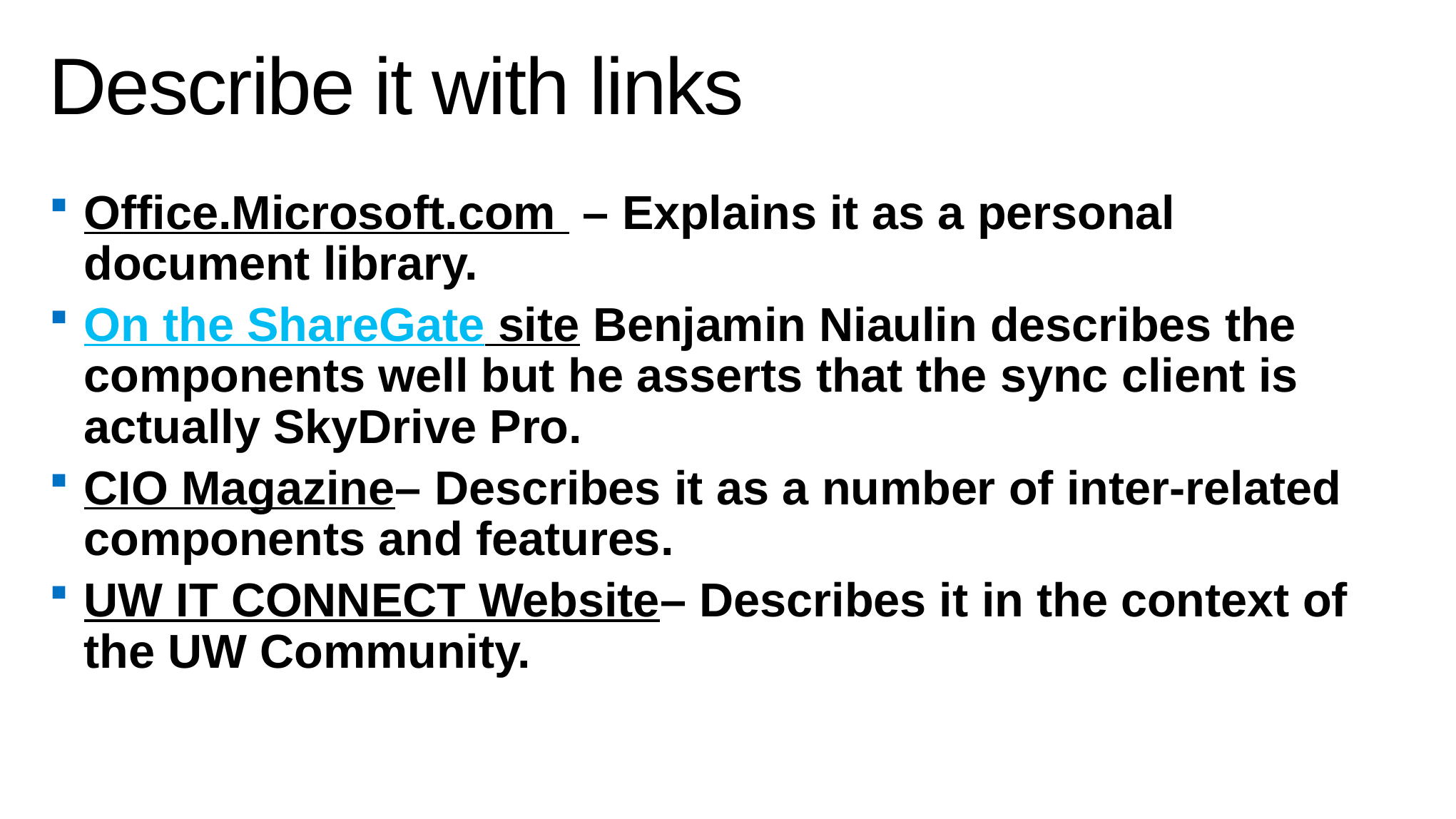

# Describe it with links
Office.Microsoft.com  – Explains it as a personal document library.
On the ShareGate site Benjamin Niaulin describes the components well but he asserts that the sync client is actually SkyDrive Pro.
CIO Magazine– Describes it as a number of inter-related components and features.
UW IT CONNECT Website– Describes it in the context of the UW Community.